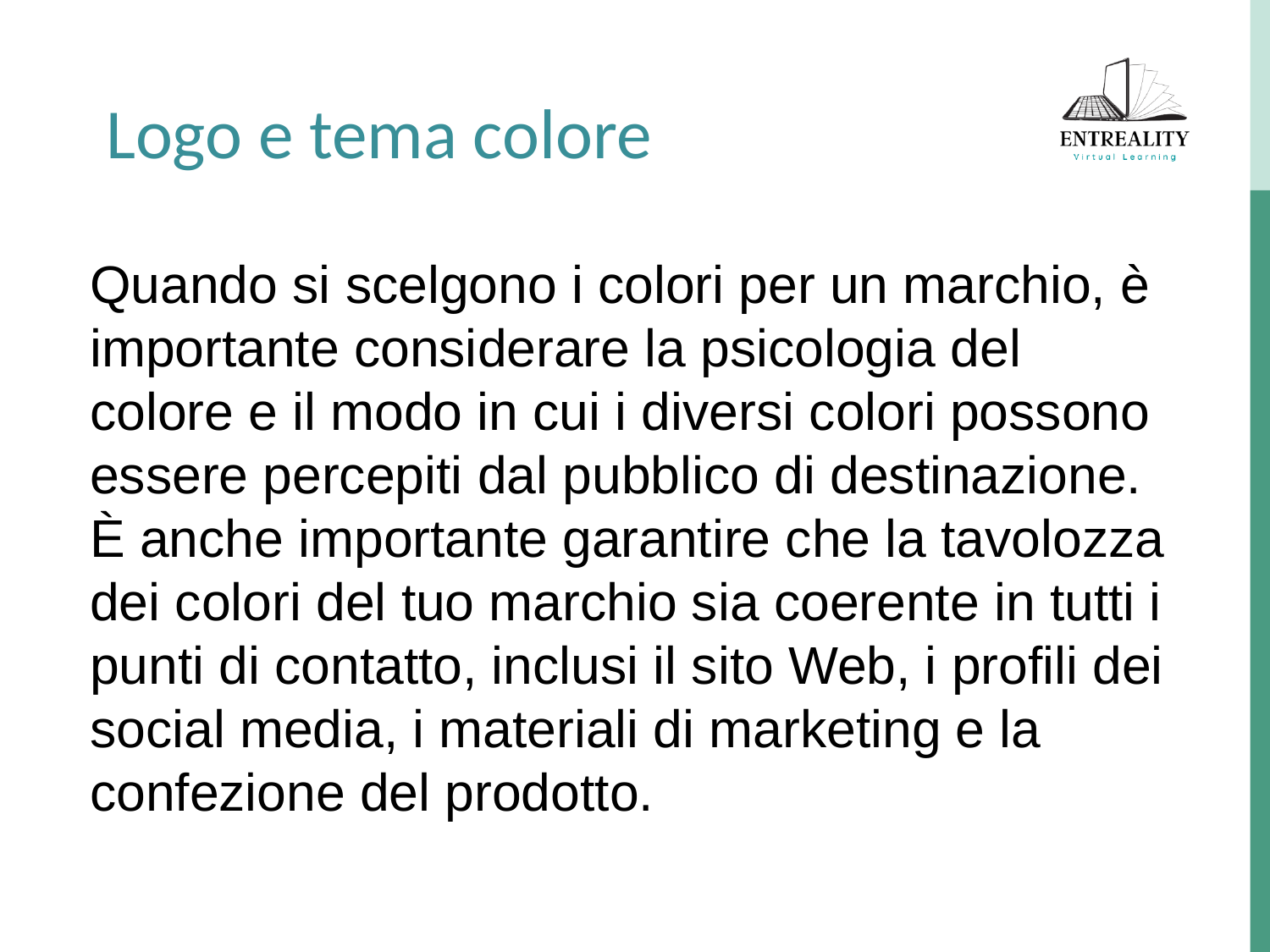

Logo e tema colore

Quando si scelgono i colori per un marchio, è importante considerare la psicologia del colore e il modo in cui i diversi colori possono essere percepiti dal pubblico di destinazione. È anche importante garantire che la tavolozza dei colori del tuo marchio sia coerente in tutti i punti di contatto, inclusi il sito Web, i profili dei social media, i materiali di marketing e la confezione del prodotto.